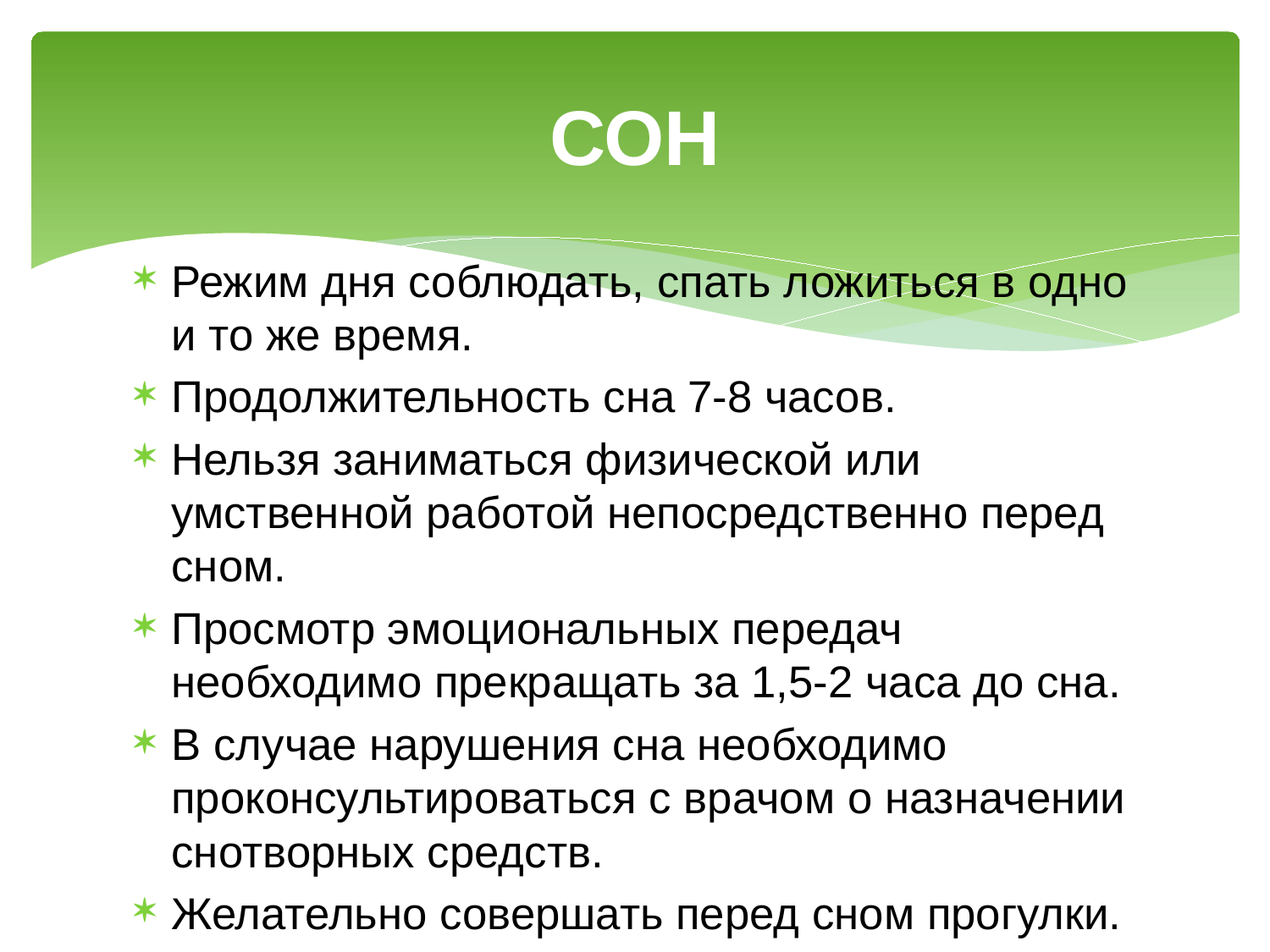

# СОН
Режим дня соблюдать, спать ложиться в одно и то же время.
Продолжительность сна 7-8 часов.
Нельзя заниматься физической или умственной работой непосредственно перед сном.
Просмотр эмоциональных передач необходимо прекращать за 1,5-2 часа до сна.
В случае нарушения сна необходимо проконсультироваться с врачом о назначении снотворных средств.
Желательно совершать перед сном прогулки.